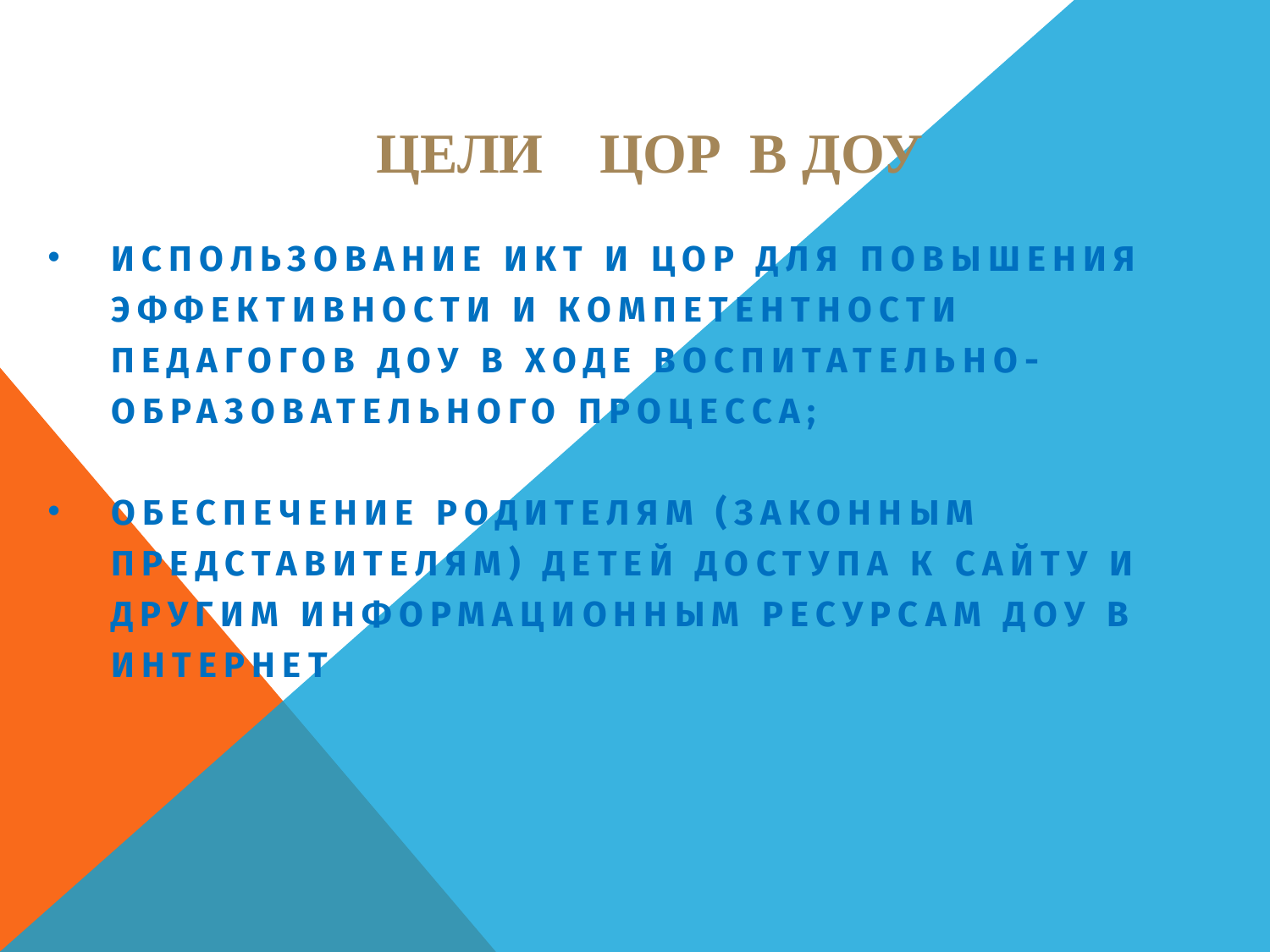

# Цели    ЦОр  в ДОУ
использование ИКТ и ЦОР для повышения эффективности и компетентности  педагогов ДОУ в ходе воспитательно-образовательного процесса;

обеспечение родителям (законным представителям) детей доступа к сайту и другим информационным ресурсам ДОУ в Интернет